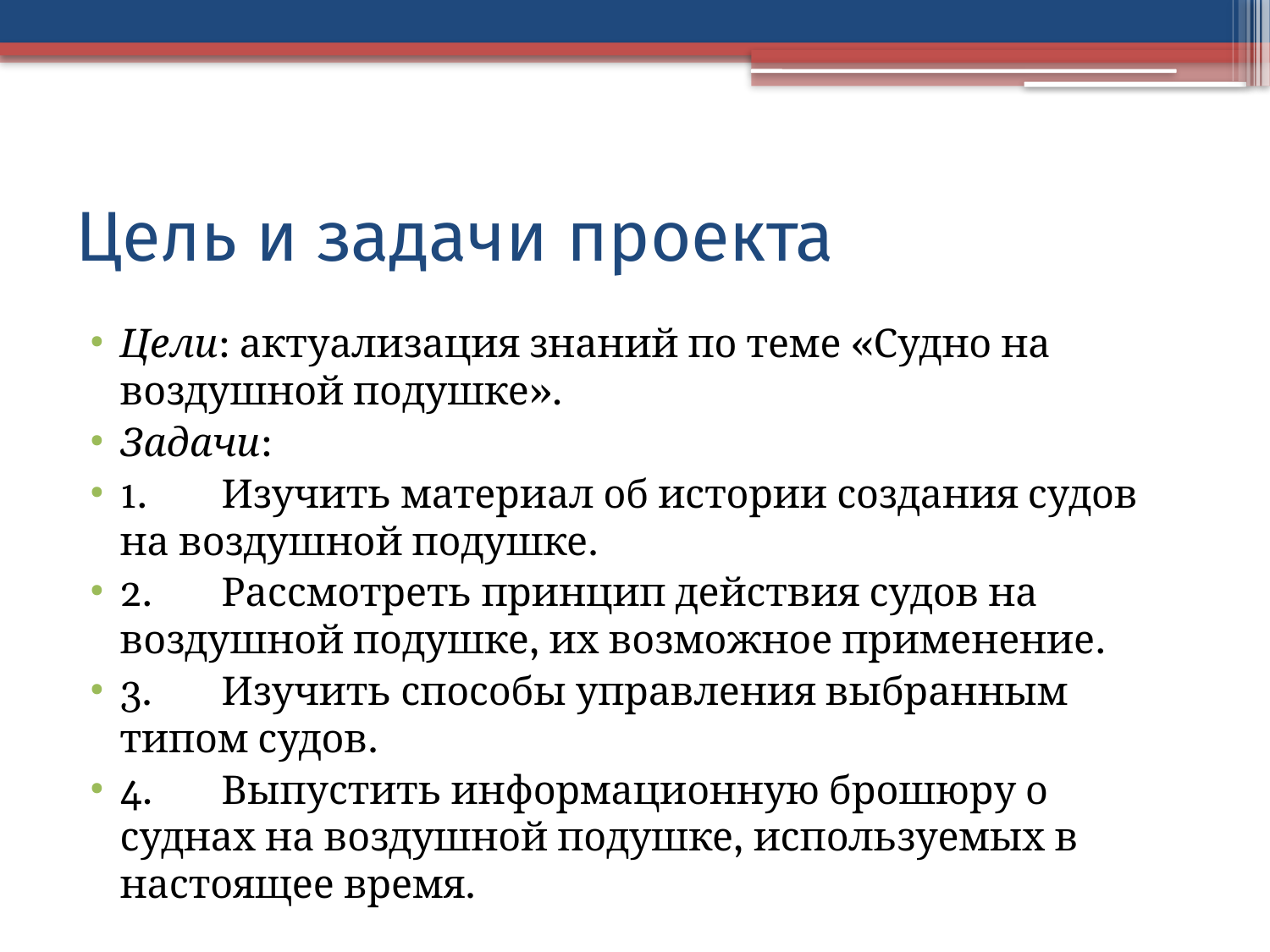

# Цель и задачи проекта
Цели: актуализация знаний по теме «Судно на воздушной подушке».
Задачи:
1.	Изучить материал об истории создания судов на воздушной подушке.
2.	Рассмотреть принцип действия судов на воздушной подушке, их возможное применение.
3.	Изучить способы управления выбранным типом судов.
4.	Выпустить информационную брошюру о суднах на воздушной подушке, используемых в настоящее время.